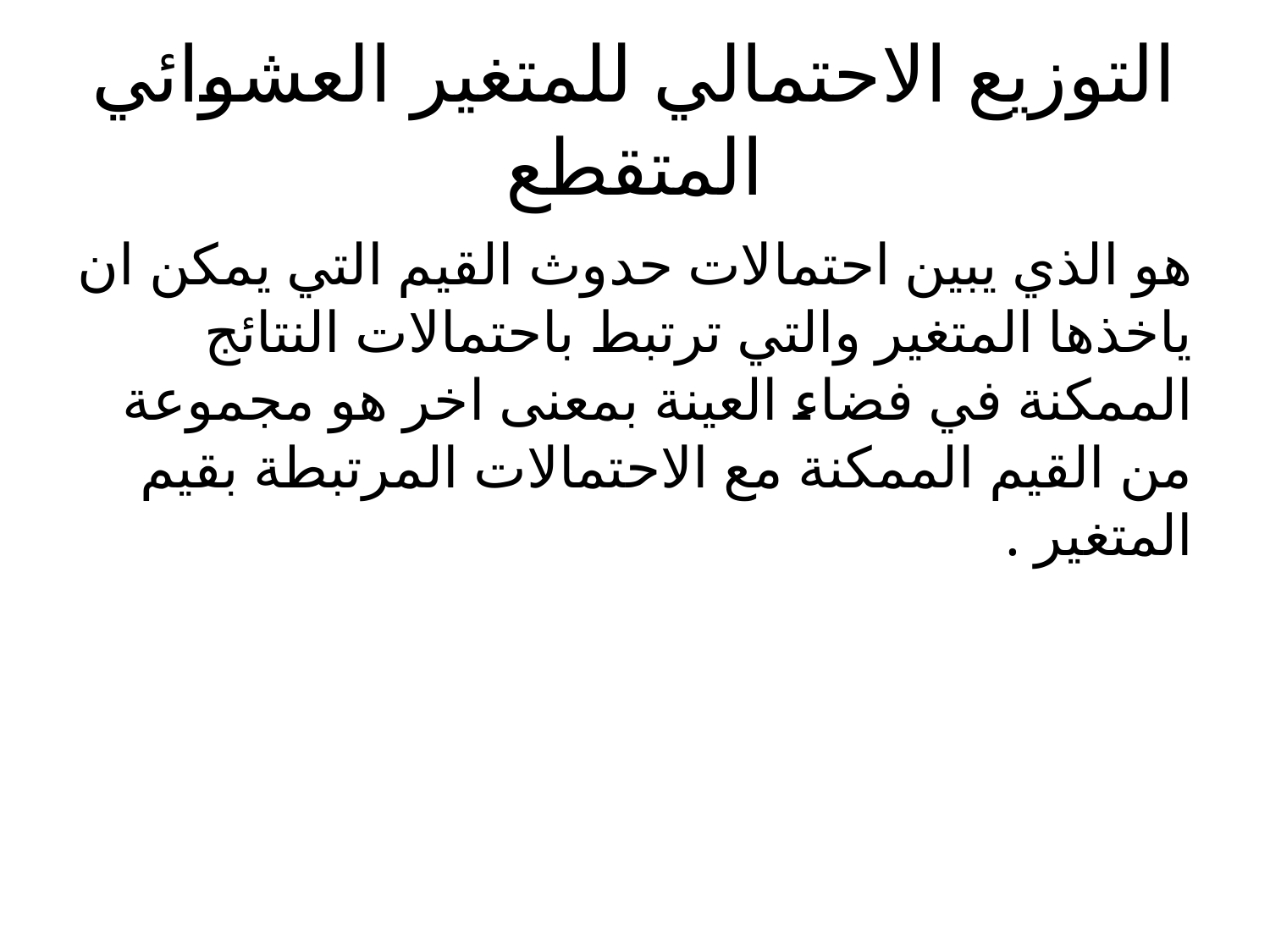

# التوزيع الاحتمالي للمتغير العشوائي المتقطع
هو الذي يبين احتمالات حدوث القيم التي يمكن ان ياخذها المتغير والتي ترتبط باحتمالات النتائج الممكنة في فضاء العينة بمعنى اخر هو مجموعة من القيم الممكنة مع الاحتمالات المرتبطة بقيم المتغير .